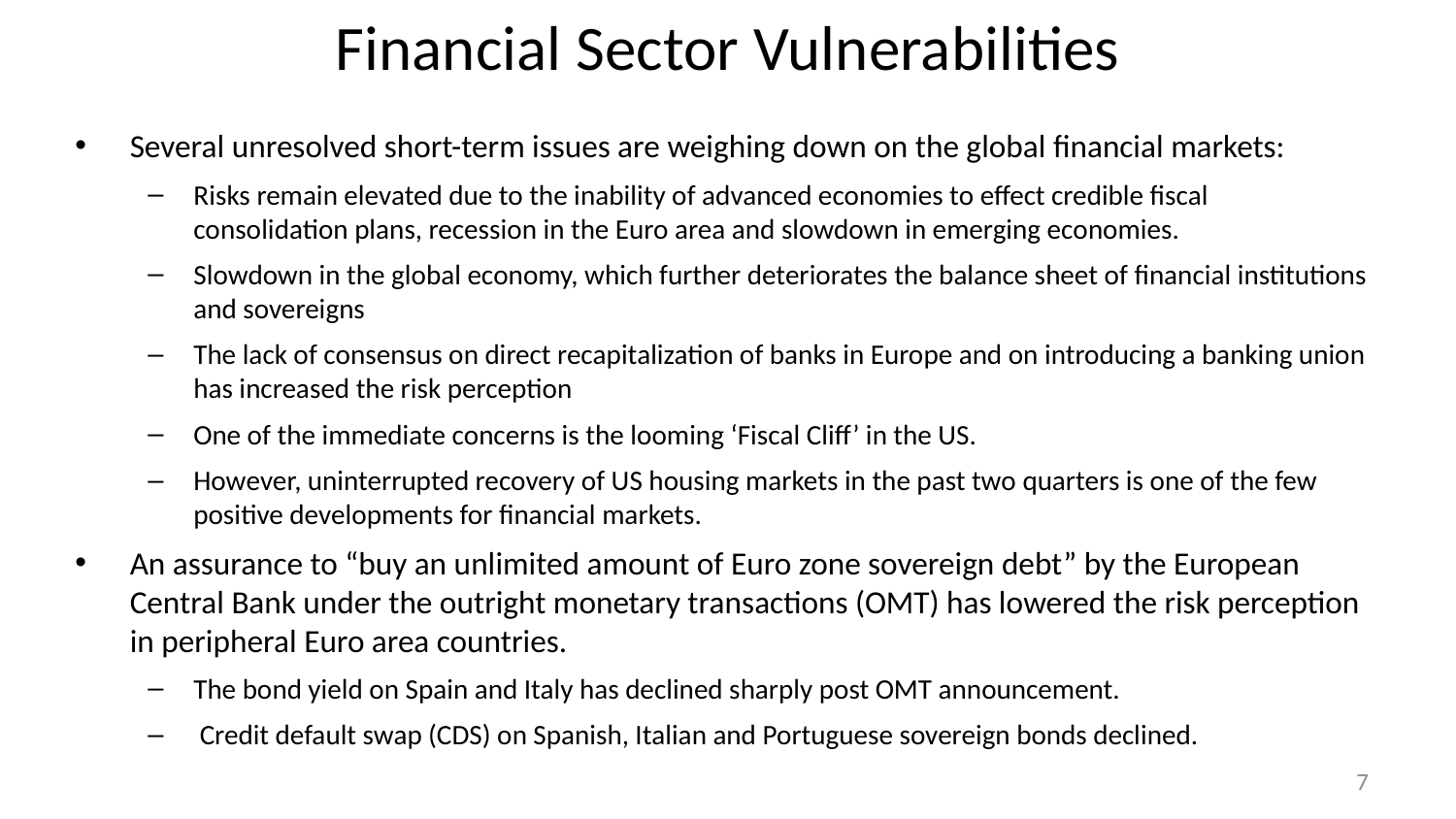

# Financial Sector Vulnerabilities
Several unresolved short-term issues are weighing down on the global financial markets:
Risks remain elevated due to the inability of advanced economies to effect credible fiscal consolidation plans, recession in the Euro area and slowdown in emerging economies.
Slowdown in the global economy, which further deteriorates the balance sheet of financial institutions and sovereigns
The lack of consensus on direct recapitalization of banks in Europe and on introducing a banking union has increased the risk perception
One of the immediate concerns is the looming ‘Fiscal Cliff’ in the US.
However, uninterrupted recovery of US housing markets in the past two quarters is one of the few positive developments for financial markets.
An assurance to “buy an unlimited amount of Euro zone sovereign debt” by the European Central Bank under the outright monetary transactions (OMT) has lowered the risk perception in peripheral Euro area countries.
The bond yield on Spain and Italy has declined sharply post OMT announcement.
 Credit default swap (CDS) on Spanish, Italian and Portuguese sovereign bonds declined.

7